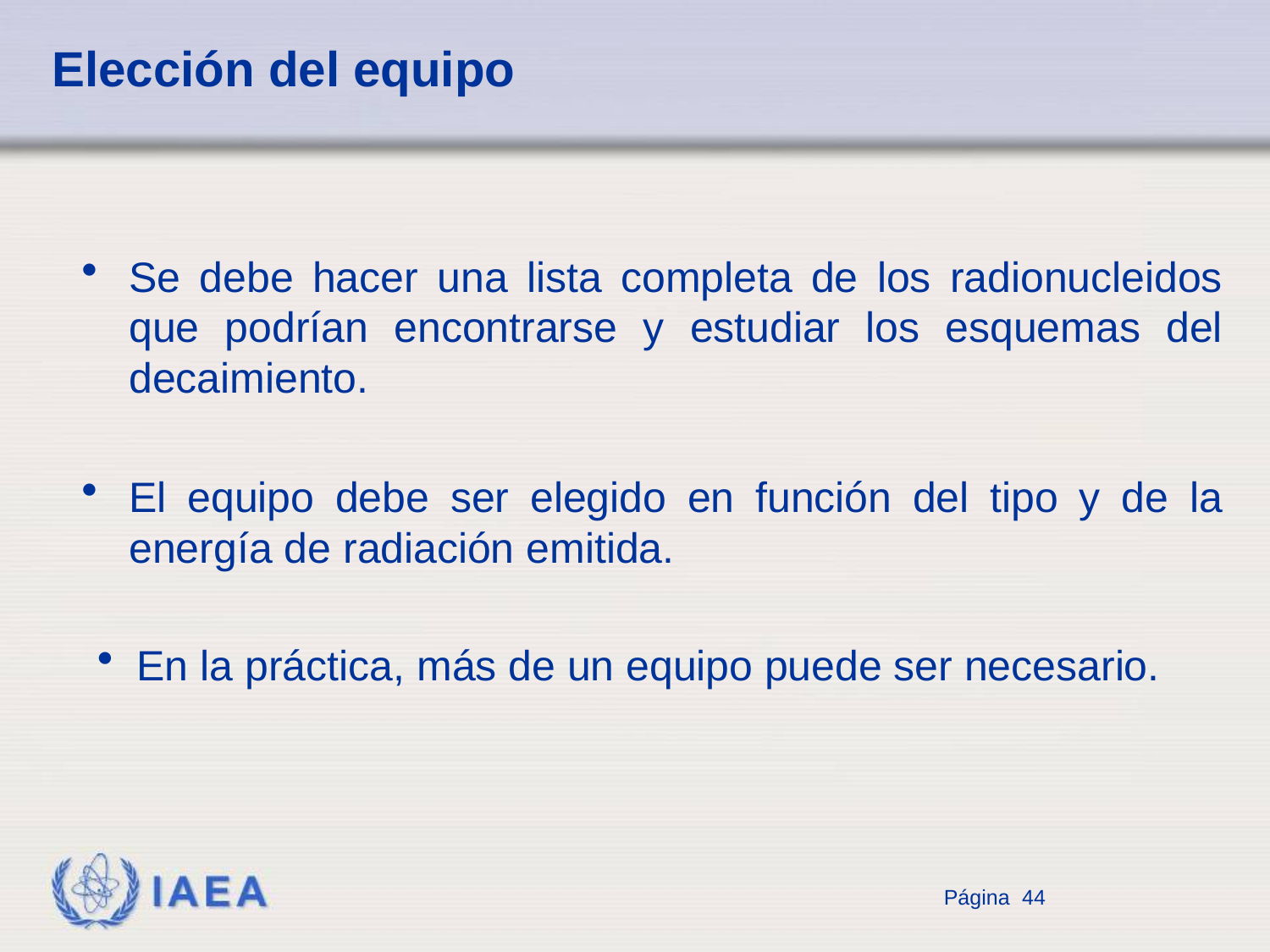

# Elección del equipo
Se debe hacer una lista completa de los radionucleidos que podrían encontrarse y estudiar los esquemas del decaimiento.

El equipo debe ser elegido en función del tipo y de la energía de radiación emitida.

En la práctica, más de un equipo puede ser necesario.